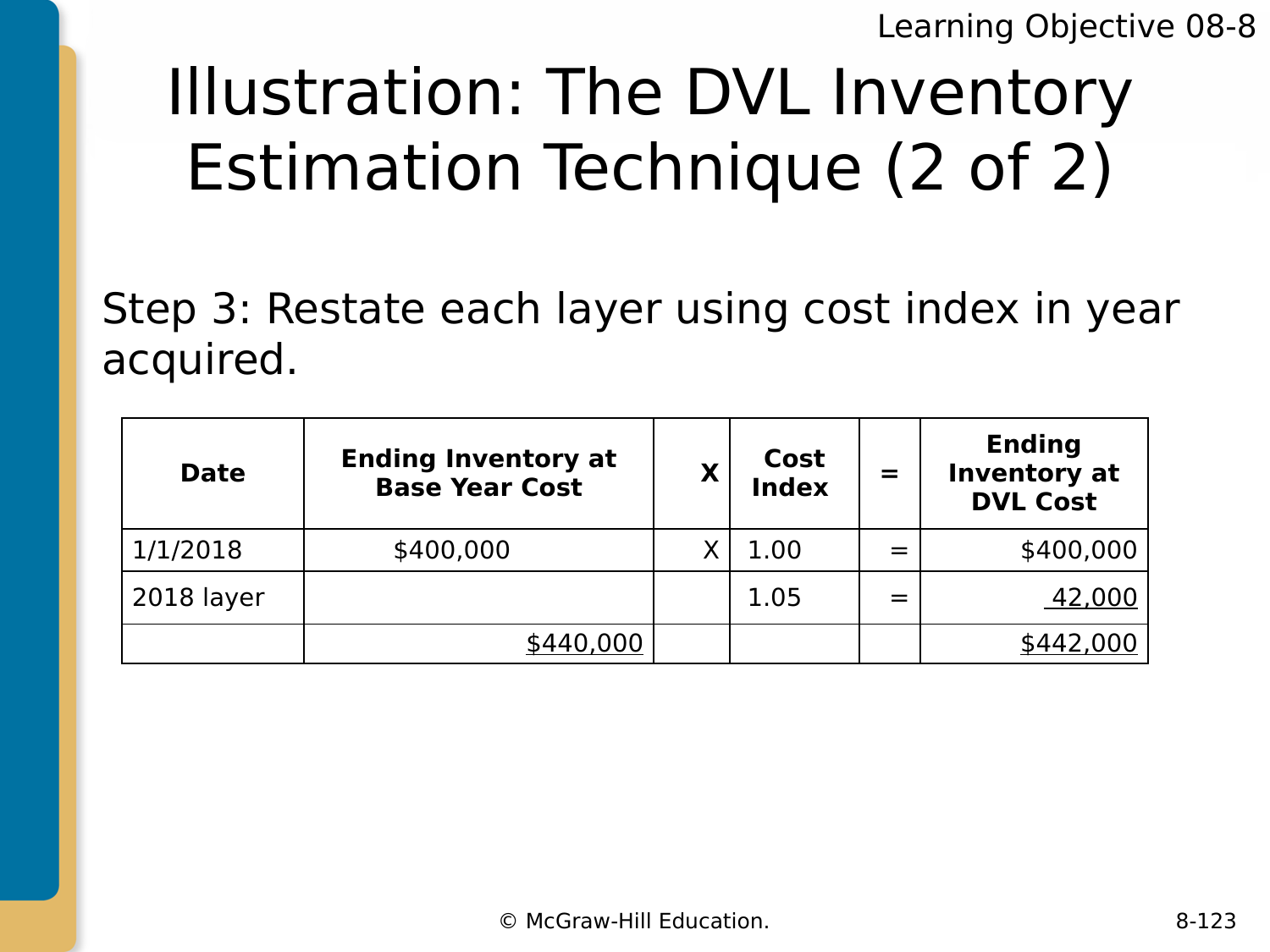

Learning Objective 08-8
# Illustration: The DVL Inventory Estimation Technique (2 of 2)
Step 3: Restate each layer using cost index in year acquired.
| Date | Ending Inventory at Base Year Cost | X | Cost Index | = | Ending Inventory at DVL Cost |
| --- | --- | --- | --- | --- | --- |
| 1/1/2018 | $400,000 | X | 1.00 | = | $400,000 |
| 2018 layer |  |  | 1.05 | = | 42,000 |
|  | $440,000 |  |  |  | $442,000 |